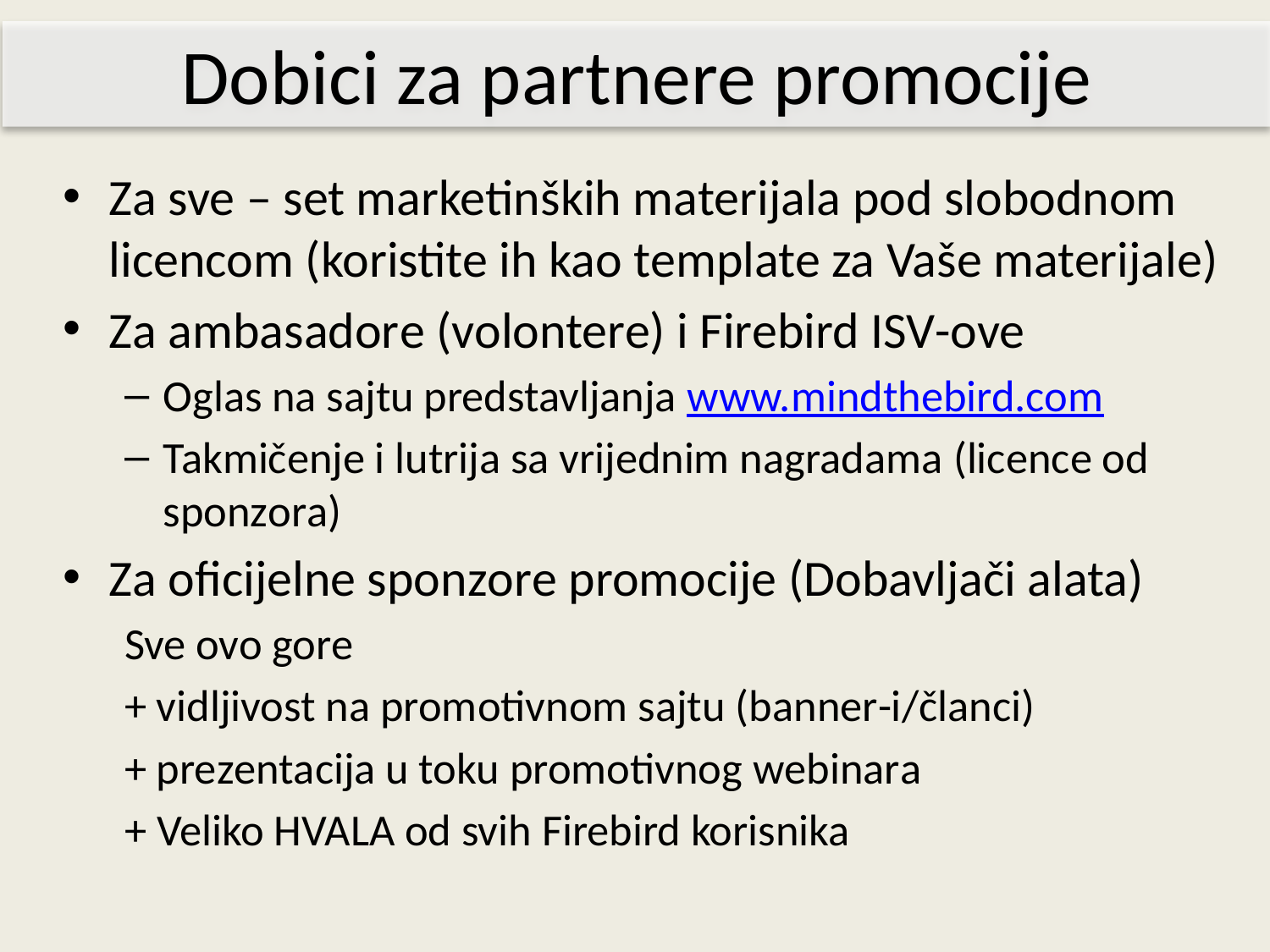

Dobici za partnere promocije
Za sve – set marketinških materijala pod slobodnom licencom (koristite ih kao template za Vaše materijale)
Za ambasadore (volontere) i Firebird ISV-ove
Oglas na sajtu predstavljanja www.mindthebird.com
Takmičenje i lutrija sa vrijednim nagradama (licence od sponzora)
Za oficijelne sponzore promocije (Dobavljači alata)
Sve ovo gore
+ vidljivost na promotivnom sajtu (banner-i/članci)
+ prezentacija u toku promotivnog webinara
+ Veliko HVALA od svih Firebird korisnika